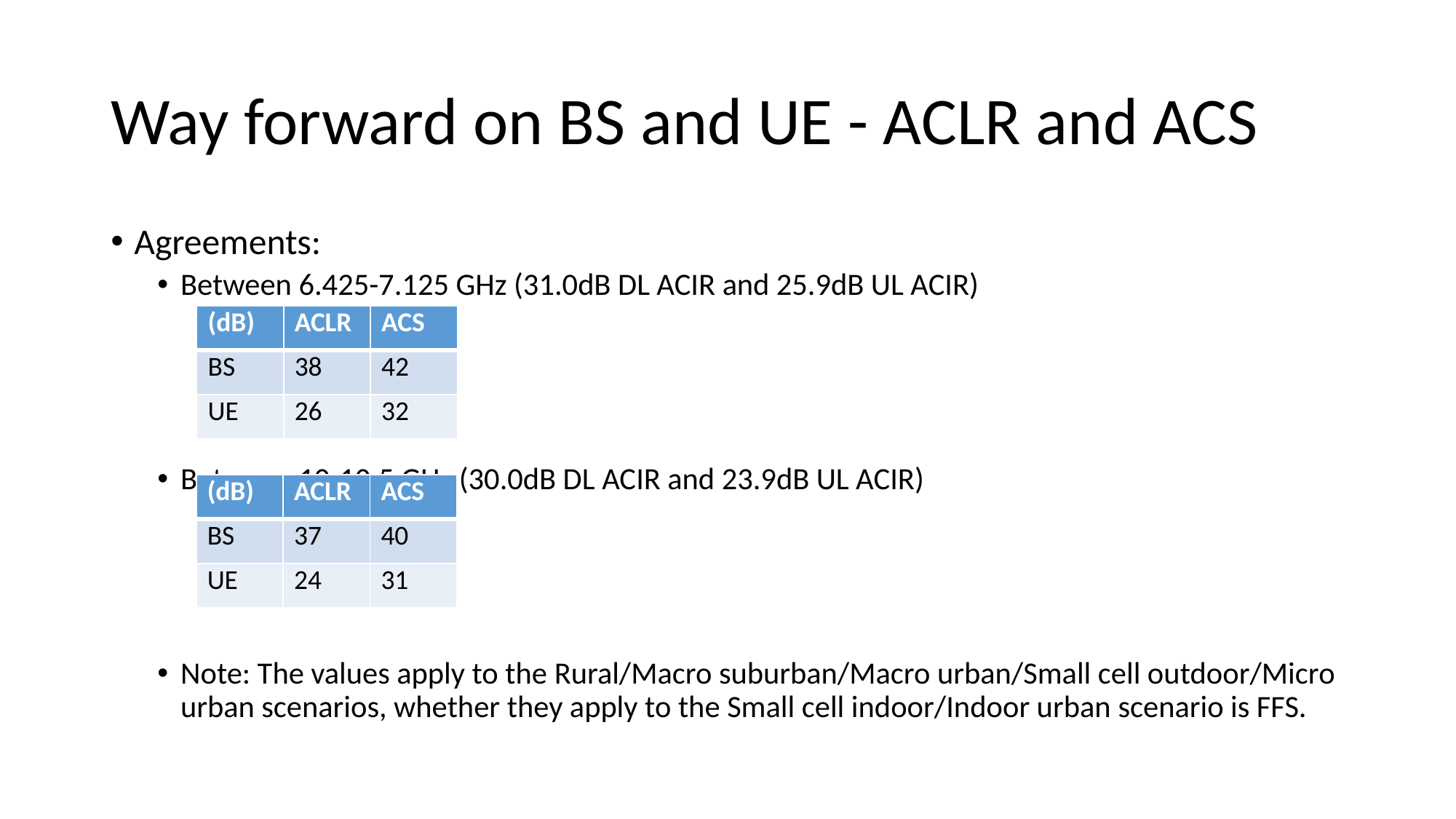

# Way forward on BS and UE - ACLR and ACS
Agreements:
Between 6.425-7.125 GHz (31.0dB DL ACIR and 25.9dB UL ACIR)

Between 10-10.5 GHz (30.0dB DL ACIR and 23.9dB UL ACIR)

Note: The values apply to the Rural/Macro suburban/Macro urban/Small cell outdoor/Micro urban scenarios, whether they apply to the Small cell indoor/Indoor urban scenario is FFS.
| (dB) | ACLR | ACS |
| --- | --- | --- |
| BS | 38 | 42 |
| UE | 26 | 32 |
| (dB) | ACLR | ACS |
| --- | --- | --- |
| BS | 37 | 40 |
| UE | 24 | 31 |